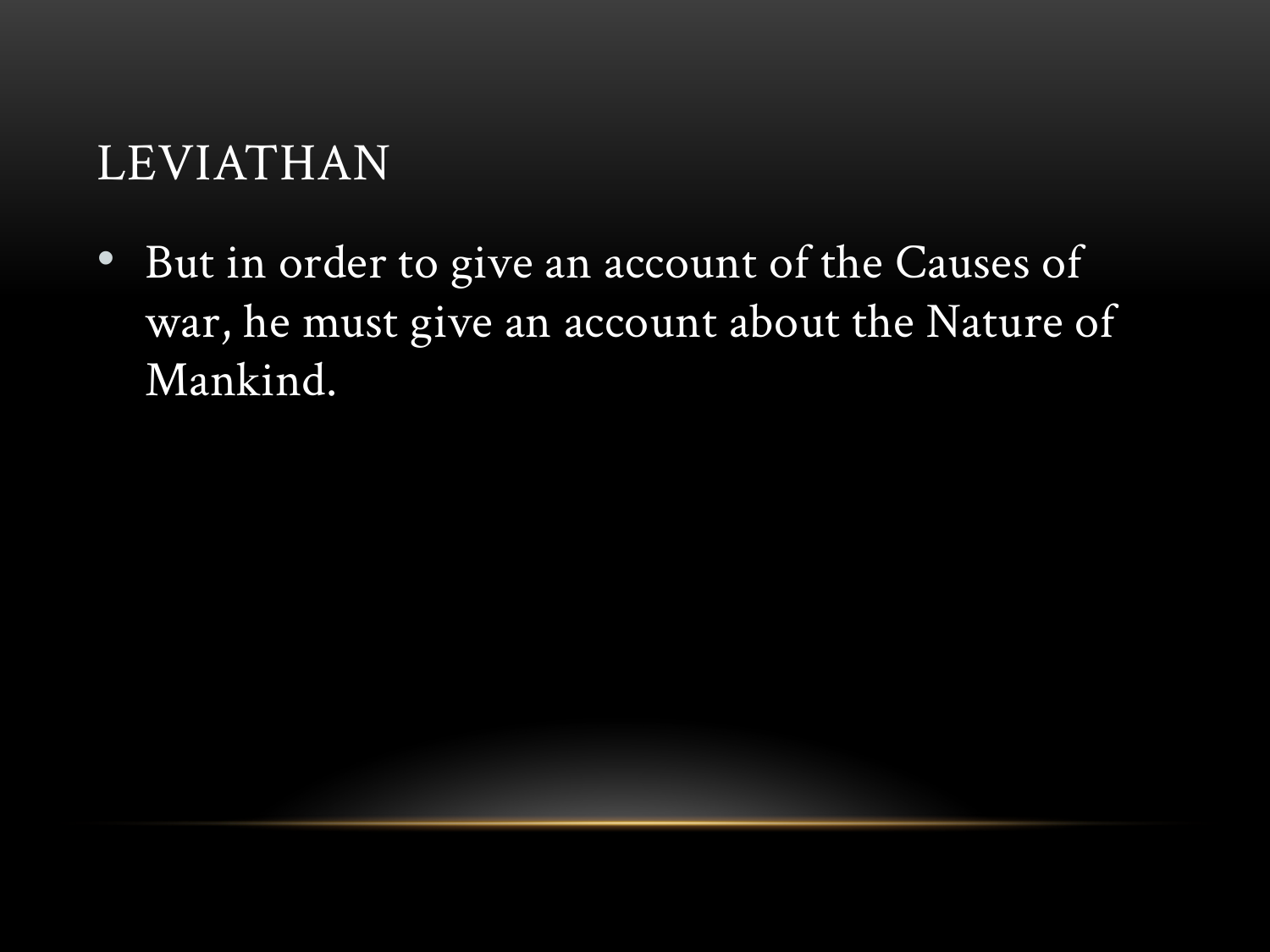

# Leviathan
But in order to give an account of the Causes of war, he must give an account about the Nature of Mankind.